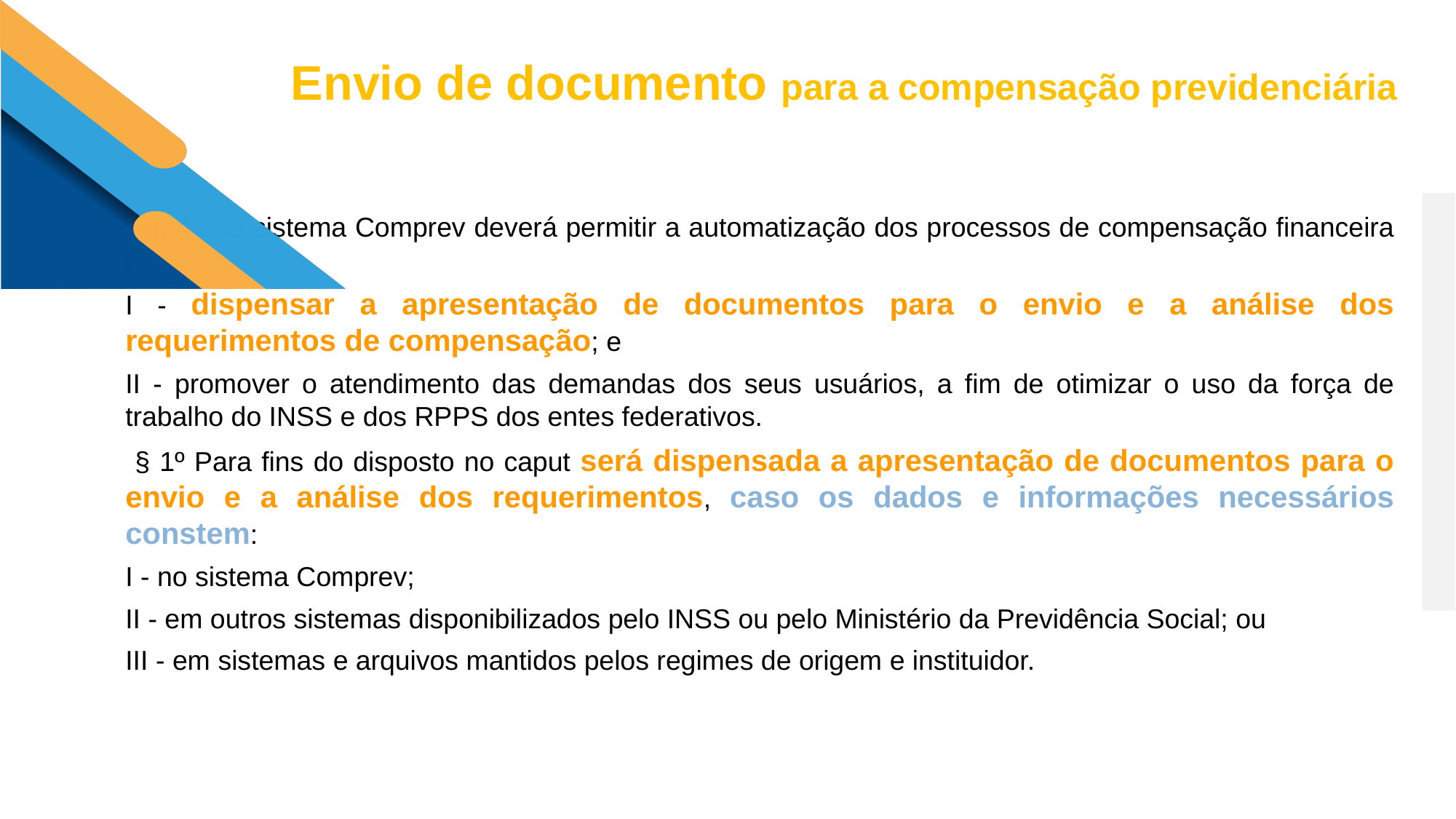

Envio de documento para a compensação previdenciária

Art. 42. O sistema Comprev deverá permitir a automatização dos processos de compensação financeira para:

I - dispensar a apresentação de documentos para o envio e a análise dos requerimentos de compensação; e

II - promover o atendimento das demandas dos seus usuários, a fim de otimizar o uso da força de trabalho do INSS e dos RPPS dos entes federativos.

 § 1º Para fins do disposto no caput será dispensada a apresentação de documentos para o envio e a análise dos requerimentos, caso os dados e informações necessários constem:

I - no sistema Comprev;

II - em outros sistemas disponibilizados pelo INSS ou pelo Ministério da Previdência Social; ou

III - em sistemas e arquivos mantidos pelos regimes de origem e instituidor.